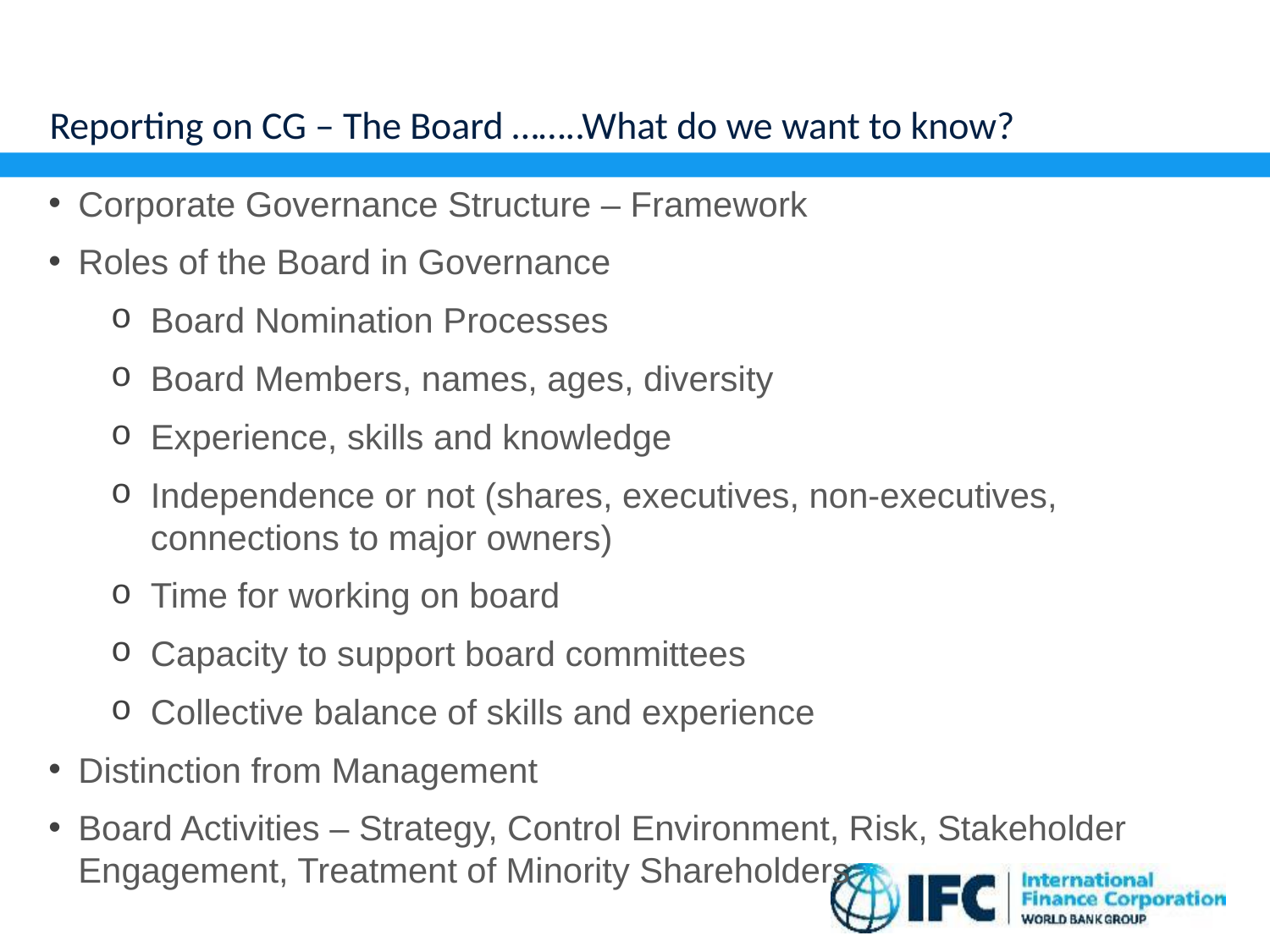

# Reporting on CG – The Board ……..What do we want to know?
Corporate Governance Structure – Framework
Roles of the Board in Governance
Board Nomination Processes
Board Members, names, ages, diversity
Experience, skills and knowledge
Independence or not (shares, executives, non-executives, connections to major owners)
Time for working on board
Capacity to support board committees
Collective balance of skills and experience
Distinction from Management
Board Activities – Strategy, Control Environment, Risk, Stakeholder Engagement, Treatment of Minority Shareholders